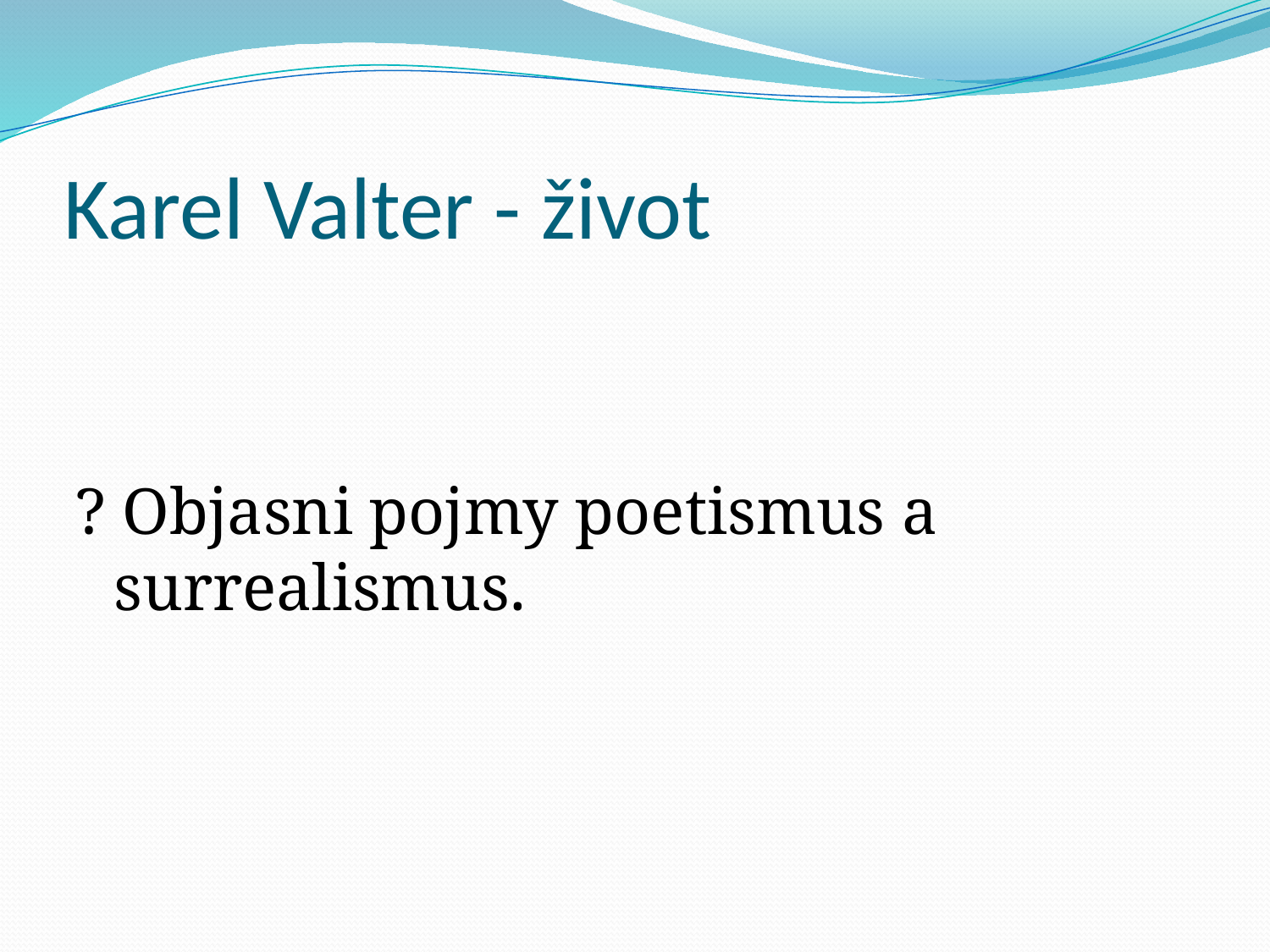

# Karel Valter - život

? Objasni pojmy poetismus a surrealismus.